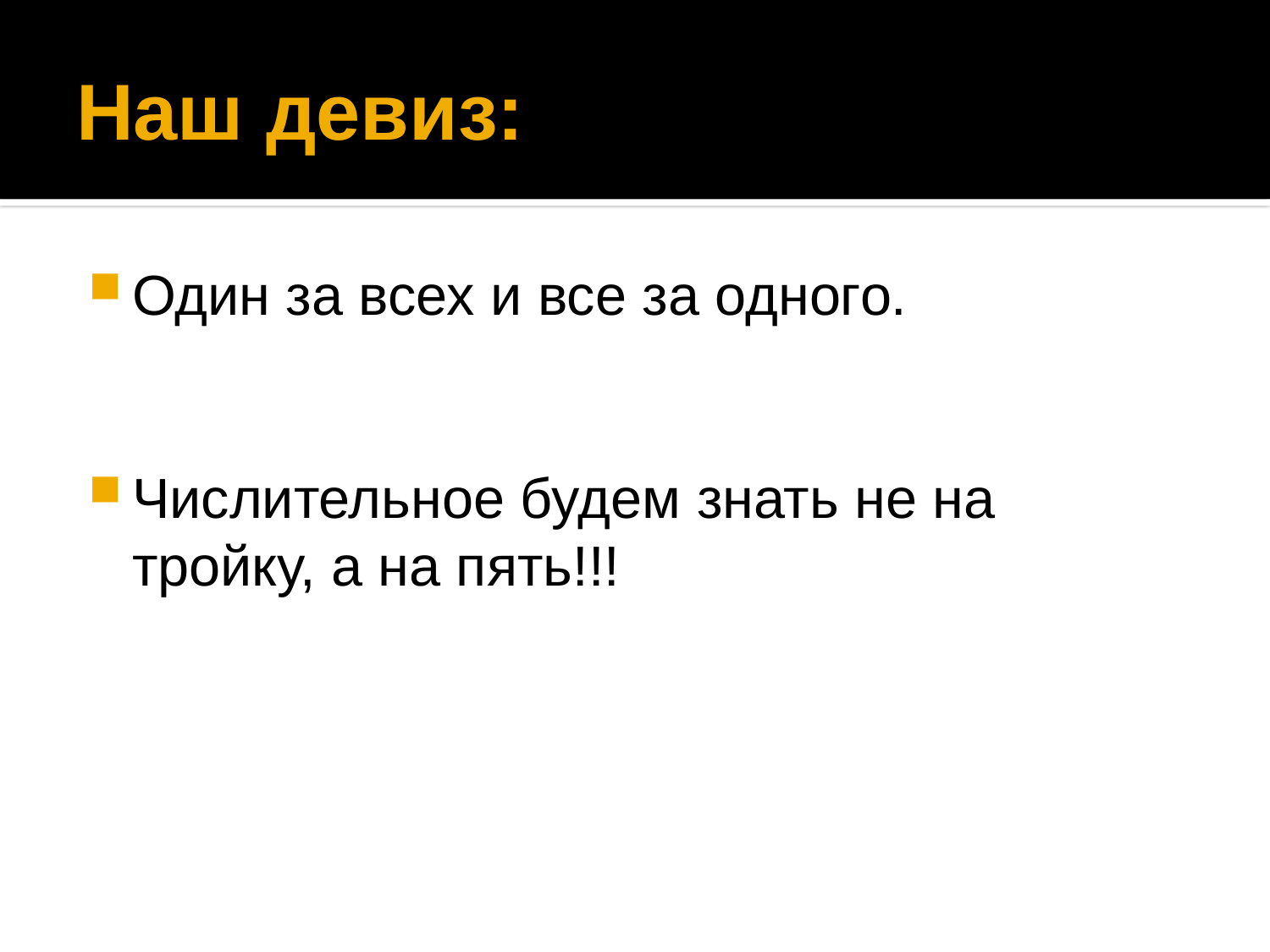

# Наш девиз:
Один за всех и все за одного.

Числительное будем знать не на тройку, а на пять!!!